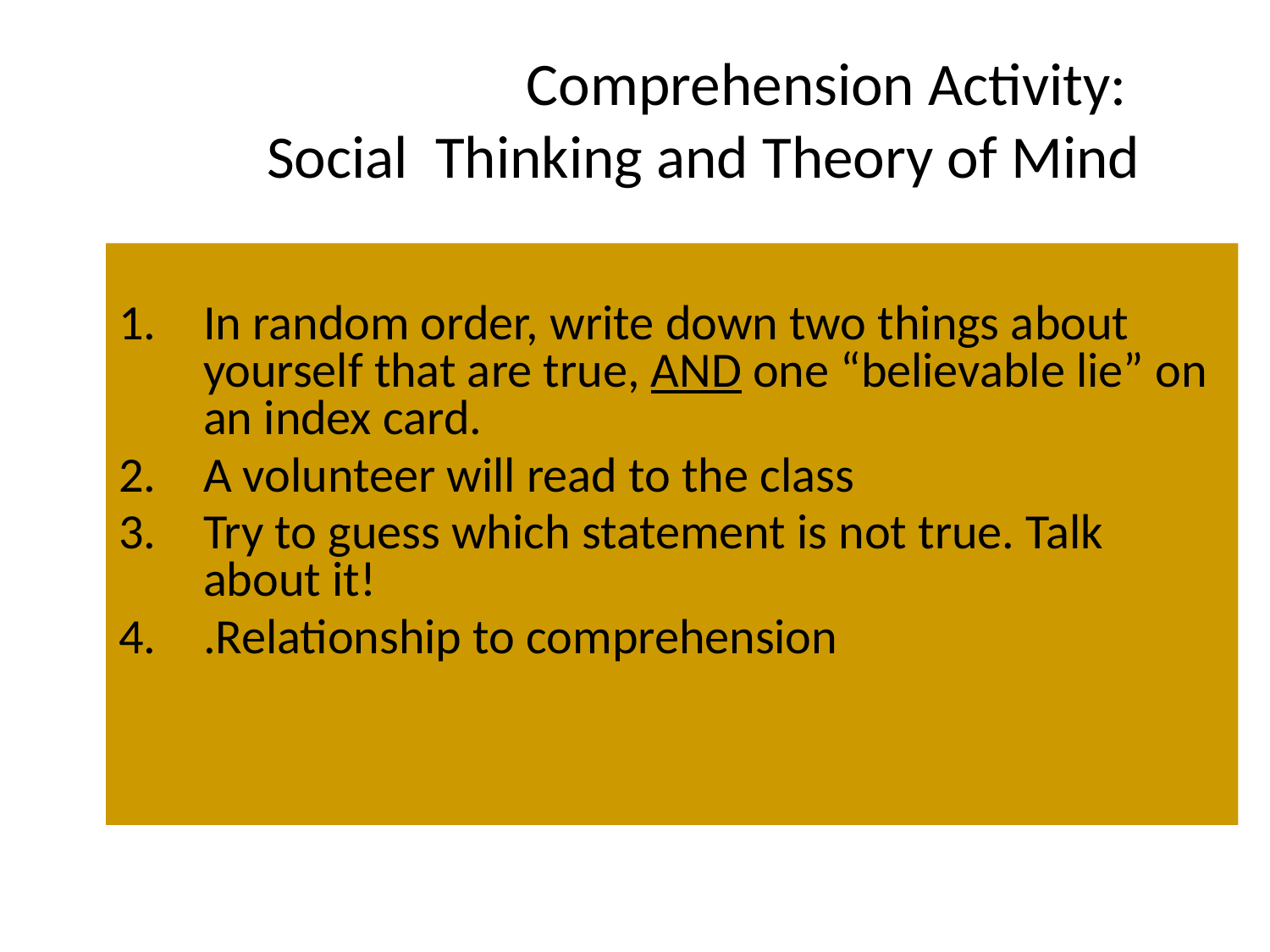

# Comprehension Activity: Social  Thinking and Theory of Mind

In random order, write down two things about yourself that are true, AND one “believable lie” on an index card.
A volunteer will read to the class
Try to guess which statement is not true. Talk about it!
.Relationship to comprehension